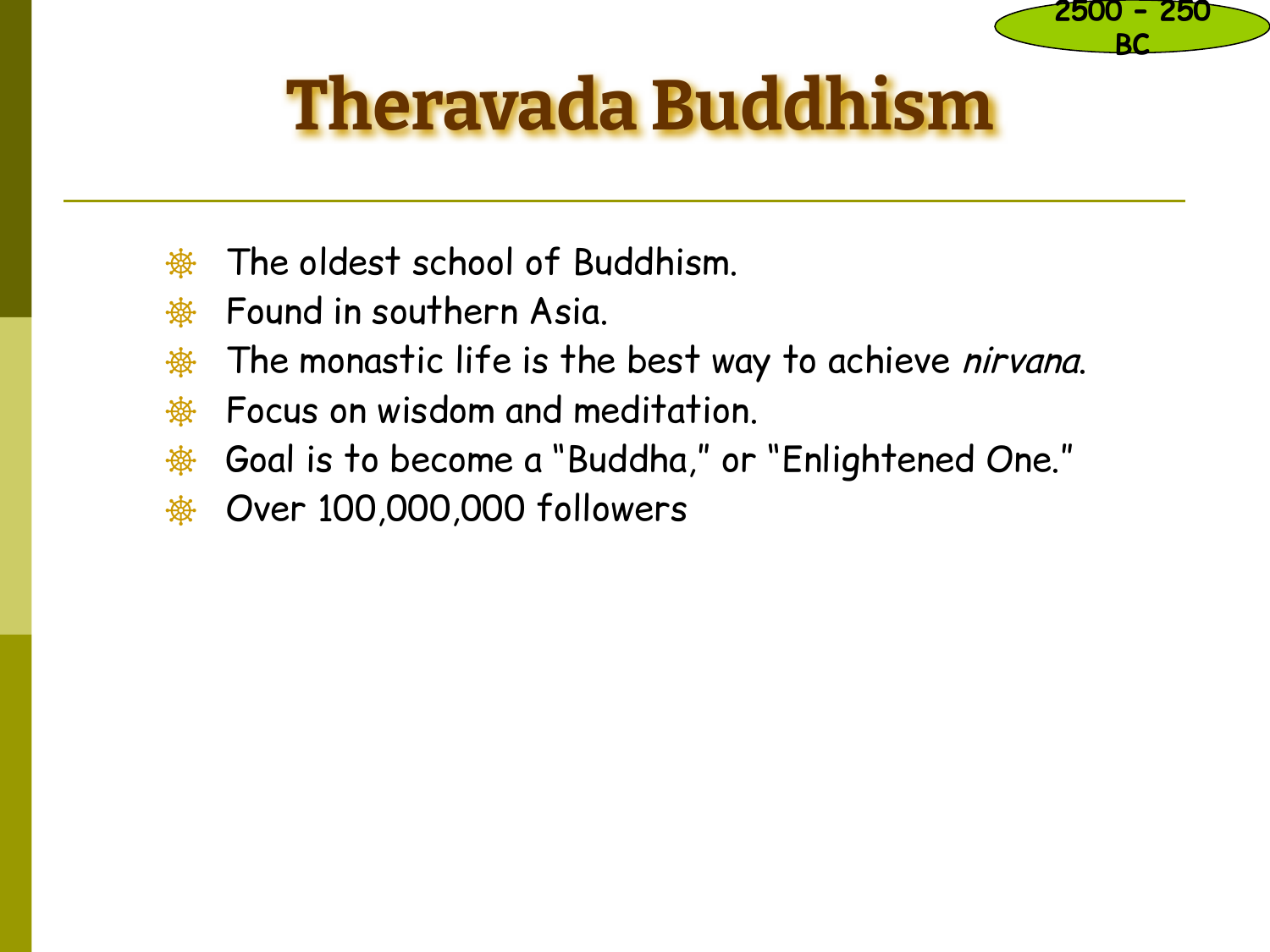

2500 – 250 BC
Theravada Buddhism
The oldest school of Buddhism.
Found in southern Asia.
The monastic life is the best way to achieve nirvana.
Focus on wisdom and meditation.
Goal is to become a “Buddha,” or “Enlightened One.”
Over 100,000,000 followers today.